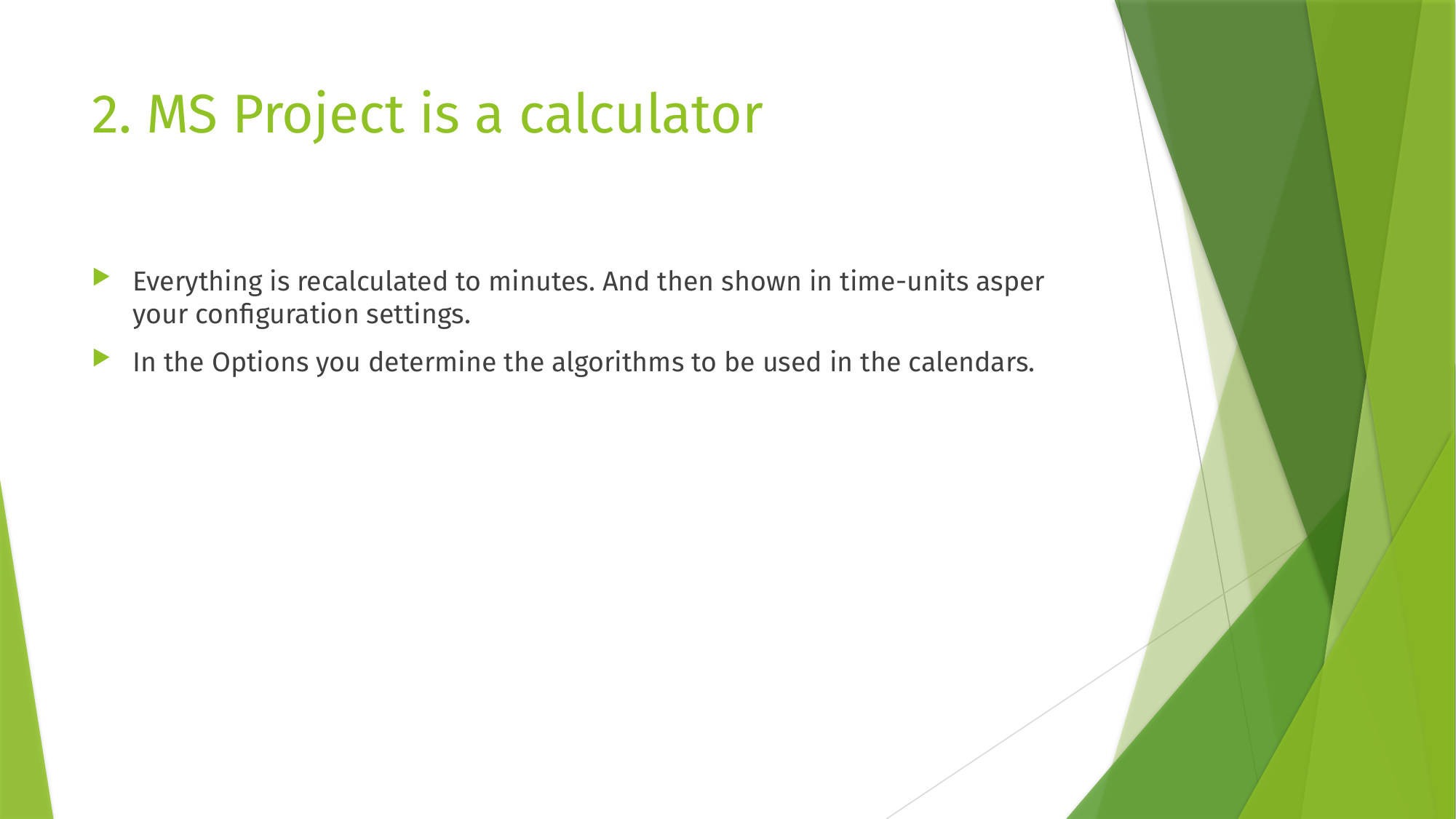

# 2. MS Project is a calculator
Everything is recalculated to minutes. And then shown in time-units asper your configuration settings.
In the Options you determine the algorithms to be used in the calendars.